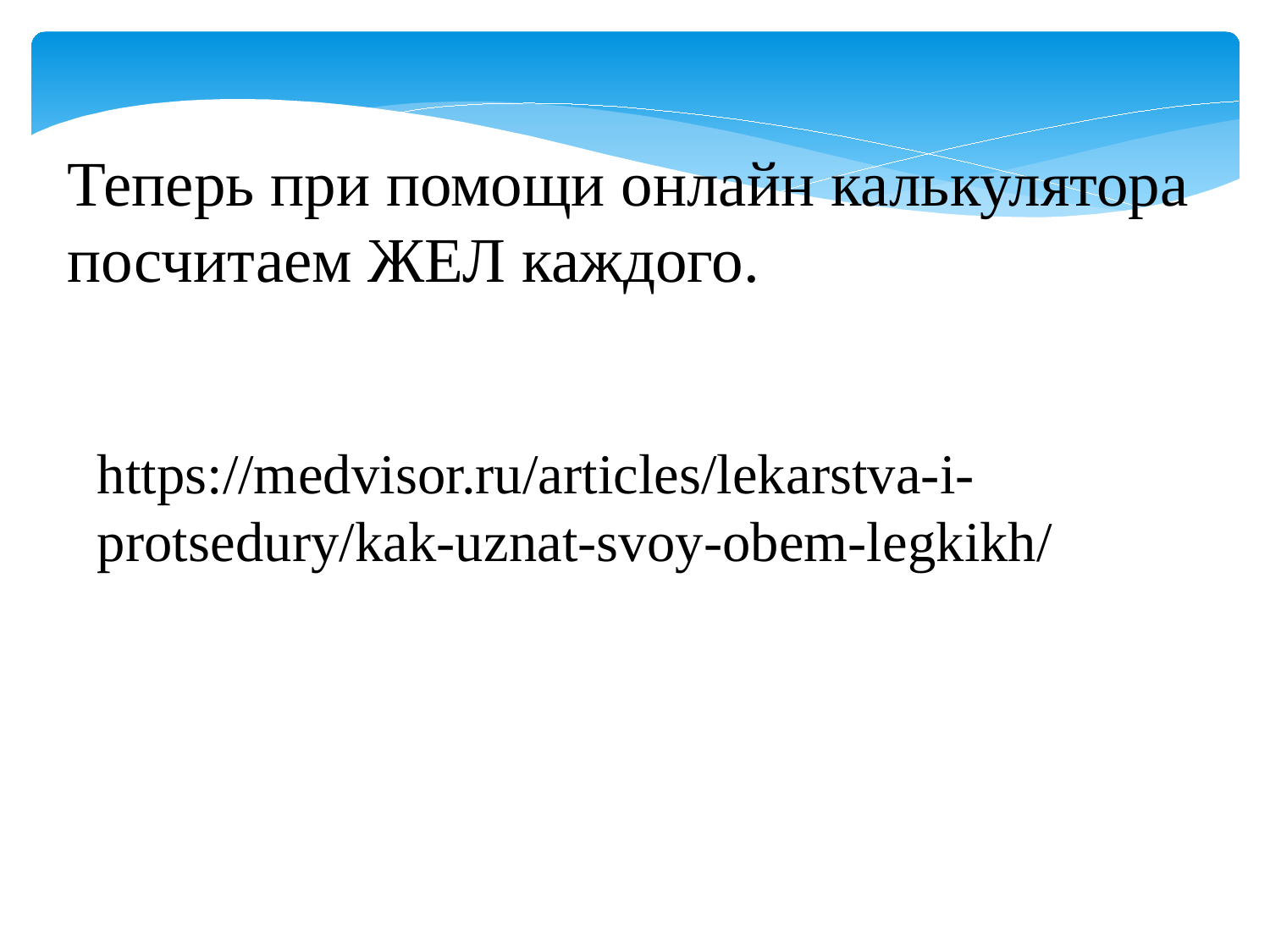

Теперь при помощи онлайн калькулятора посчитаем ЖЕЛ каждого.
https://medvisor.ru/articles/lekarstva-i-protsedury/kak-uznat-svoy-obem-legkikh/